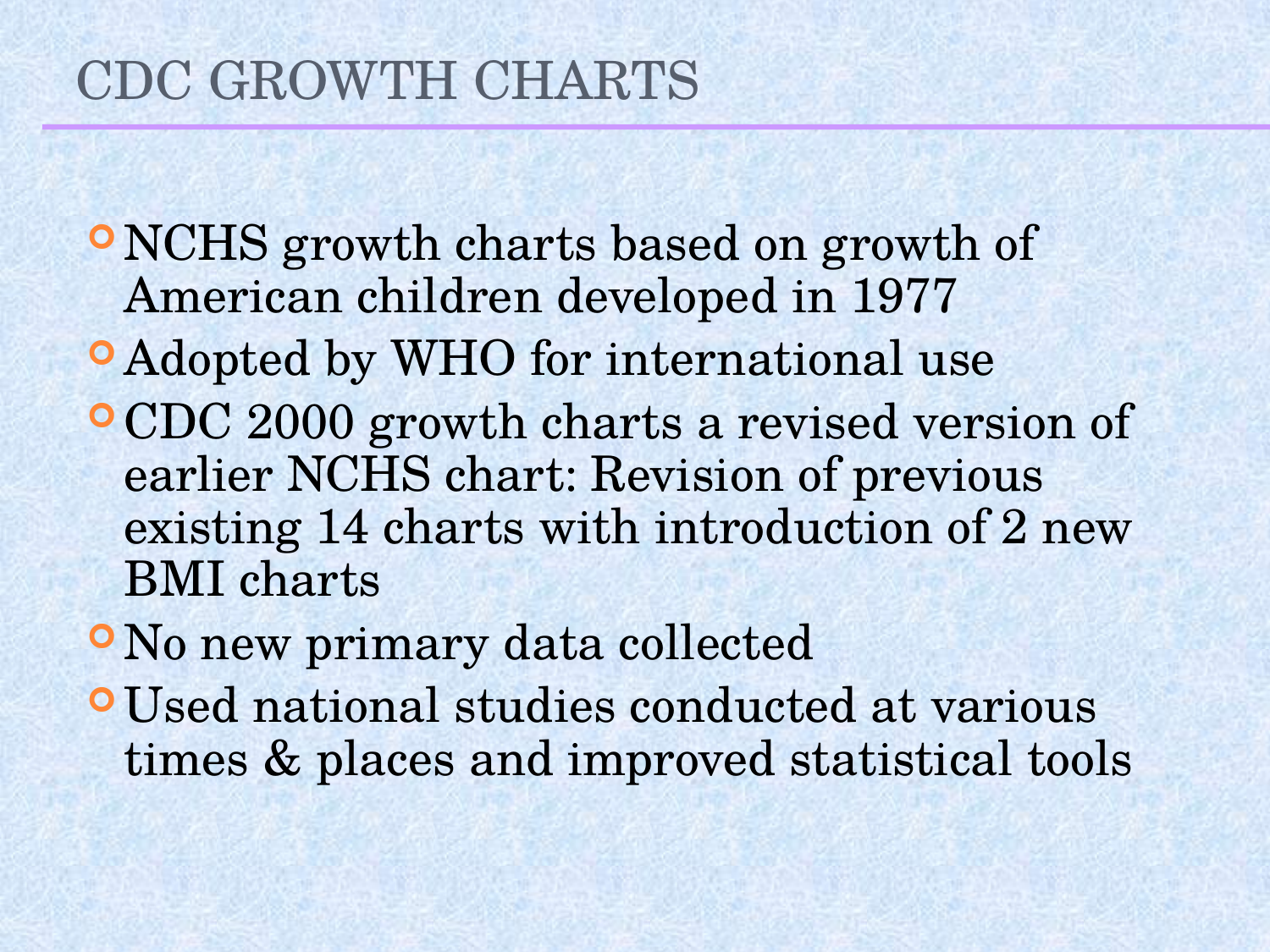

# CDC growth charts

NCHS growth charts based on growth of American children developed in 1977
Adopted by WHO for international use
CDC 2000 growth charts a revised version of earlier NCHS chart: Revision of previous existing 14 charts with introduction of 2 new BMI charts
No new primary data collected
Used national studies conducted at various times & places and improved statistical tools